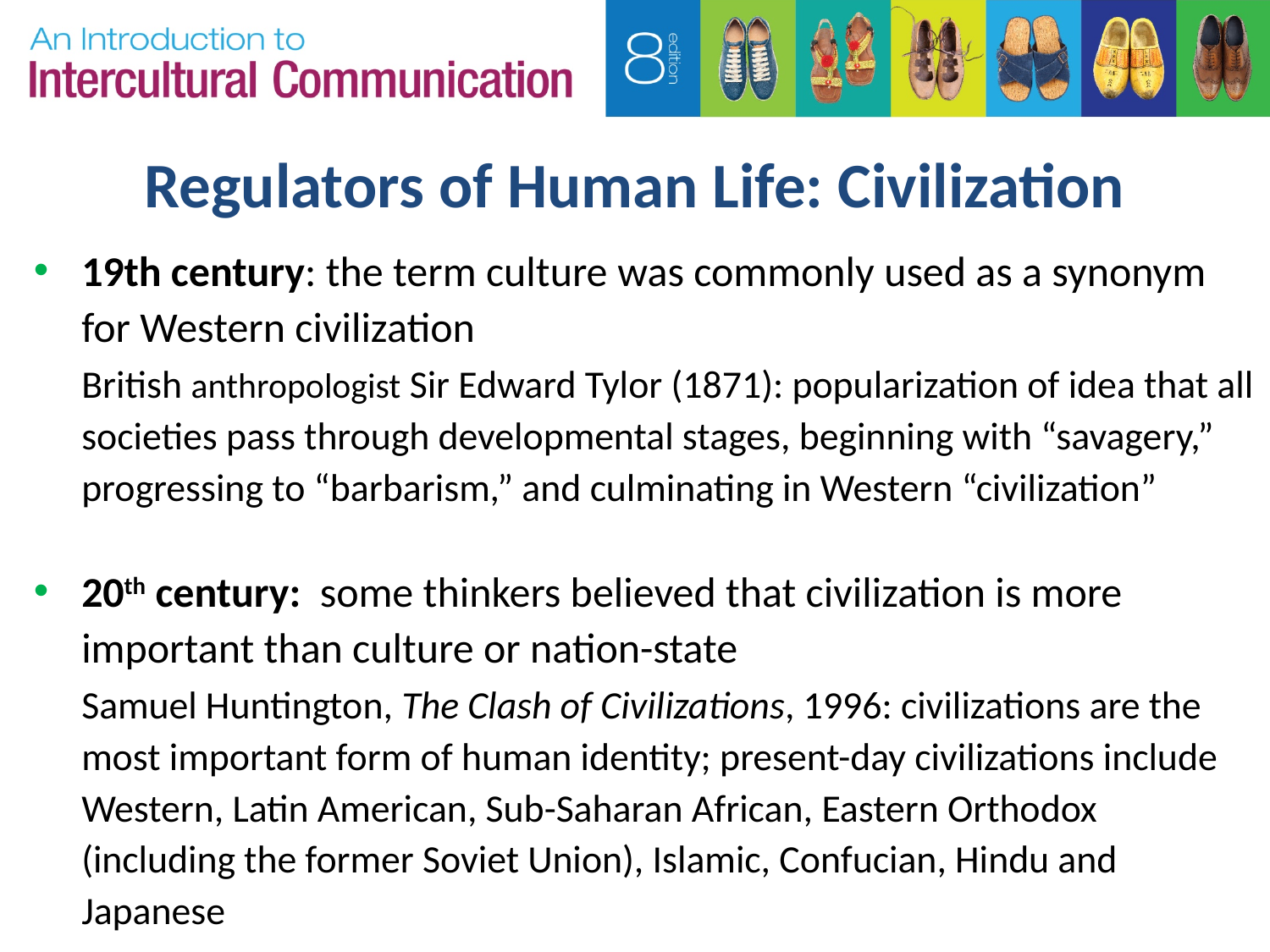

# Regulators of Human Life: Civilization
19th century: the term culture was commonly used as a synonym for Western civilization
	British anthropologist Sir Edward Tylor (1871): popularization of idea that all societies pass through developmental stages, beginning with “savagery,” progressing to “barbarism,” and culminating in Western “civilization”

20th century:  some thinkers believed that civilization is more important than culture or nation-state
	Samuel Huntington, The Clash of Civilizations, 1996: civilizations are the most important form of human identity; present-day civilizations include Western, Latin American, Sub-Saharan African, Eastern Orthodox (including the former Soviet Union), Islamic, Confucian, Hindu and Japanese